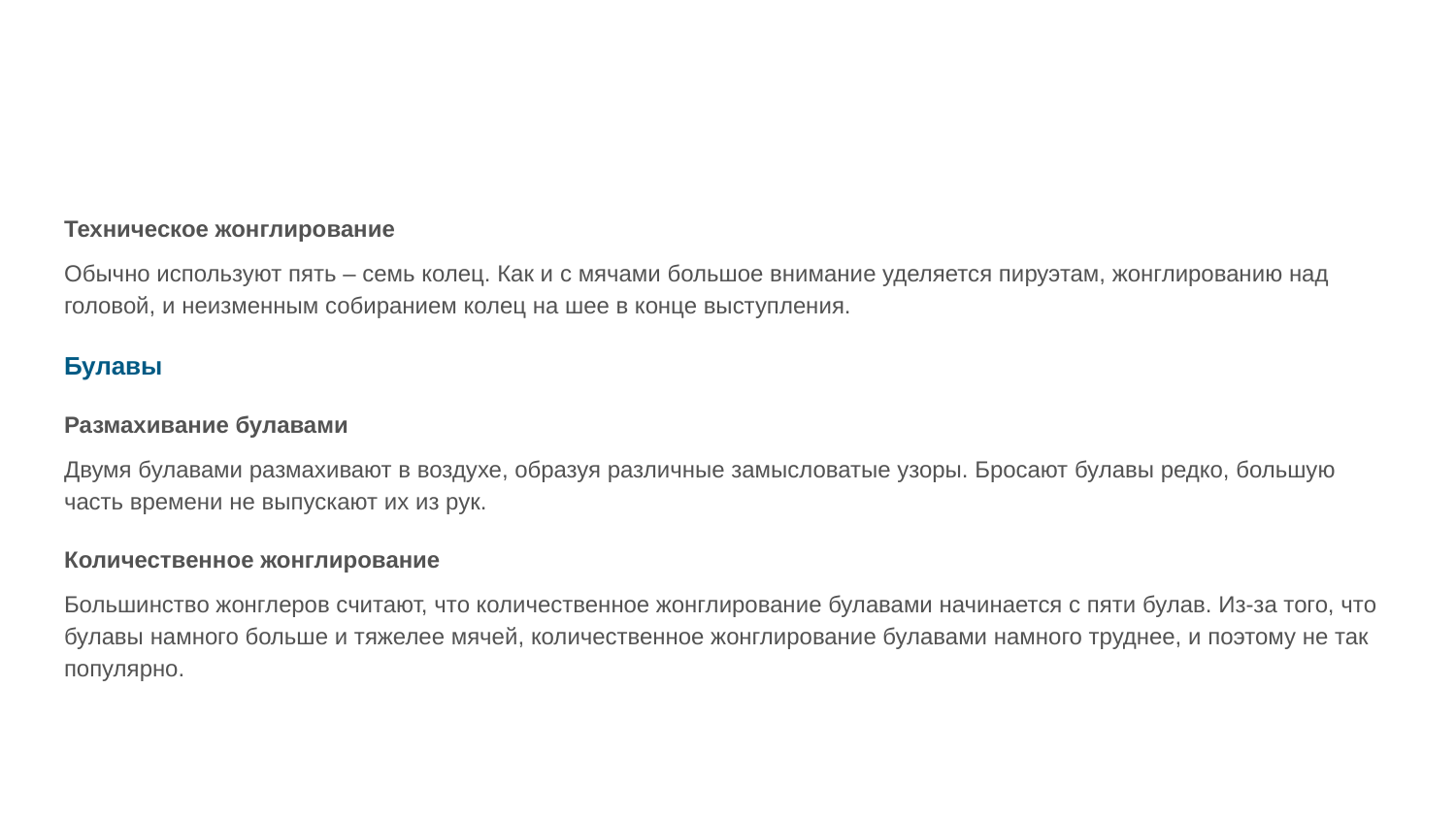

#
Техническое жонглирование
Обычно используют пять – семь колец. Как и с мячами большое внимание уделяется пируэтам, жонглированию над головой, и неизменным собиранием колец на шее в конце выступления.
Булавы
Размахивание булавами
Двумя булавами размахивают в воздухе, образуя различные замысловатые узоры. Бросают булавы редко, большую часть времени не выпускают их из рук.
Количественное жонглирование
Большинство жонглеров считают, что количественное жонглирование булавами начинается с пяти булав. Из-за того, что булавы намного больше и тяжелее мячей, количественное жонглирование булавами намного труднее, и поэтому не так популярно.